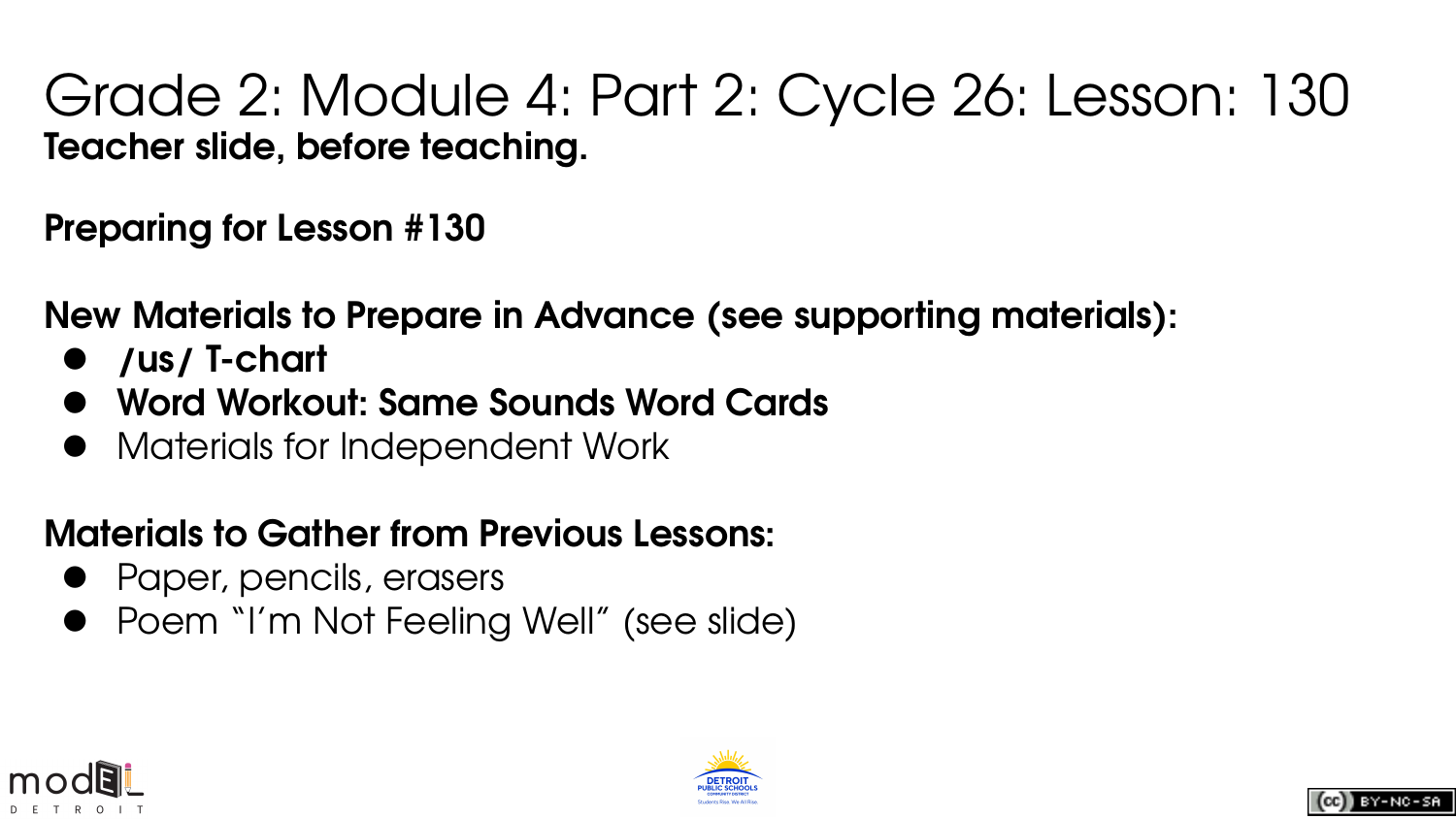

# Grade 2: Module 4: Part 2: Cycle 26: Lesson: 130
Teacher slide, before teaching.

Preparing for Lesson #130

New Materials to Prepare in Advance (see supporting materials):
/us/ T-chart
Word Workout: Same Sounds Word Cards
Materials for Independent Work

Materials to Gather from Previous Lessons:
Paper, pencils, erasers
Poem “I’m Not Feeling Well” (see slide)